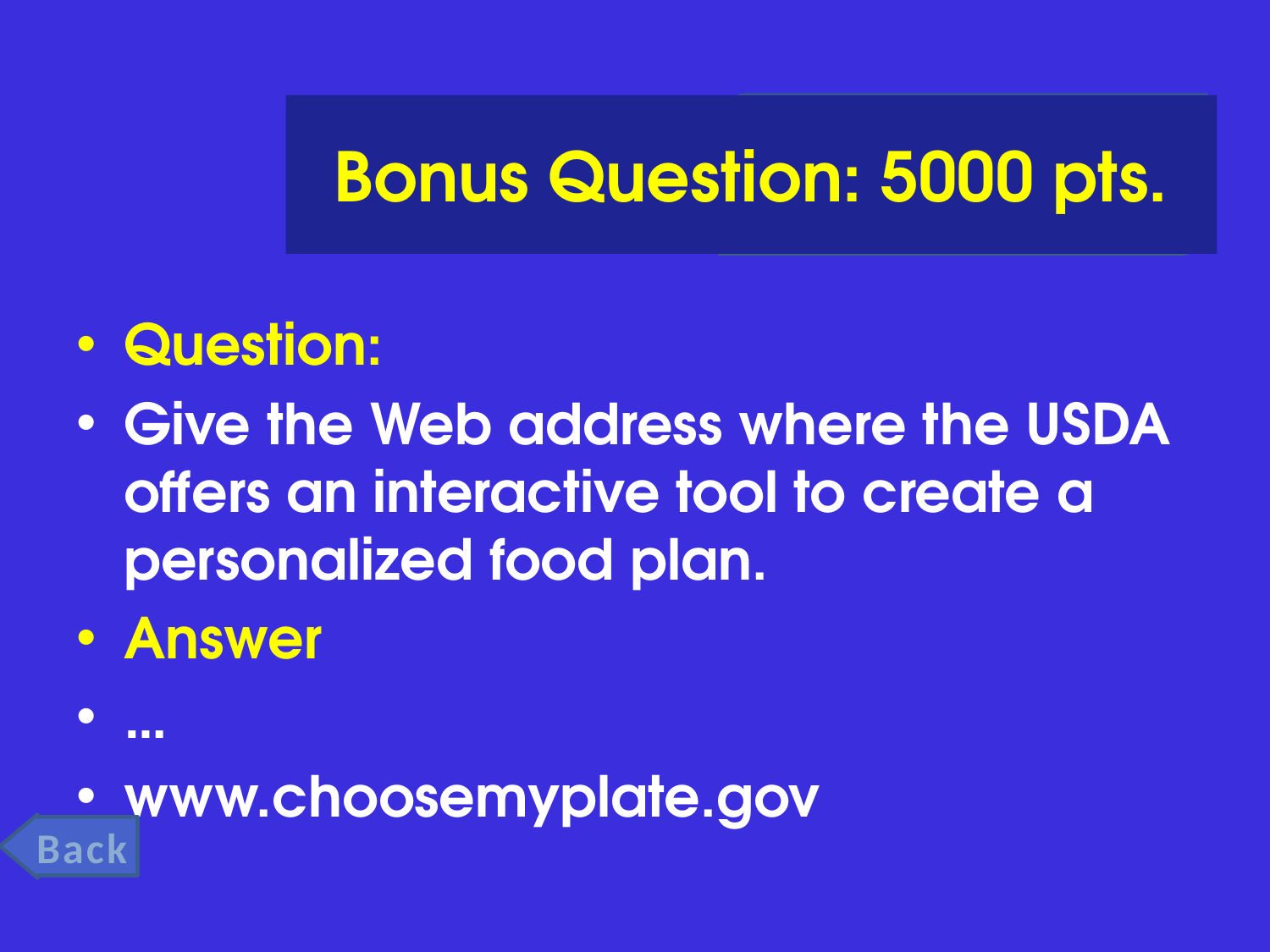

# Bonus Question: 5000 pts.

Question:
Give the Web address where the USDA offers an interactive tool to create a personalized food plan.
Answer
…
www.choosemyplate.gov

Back